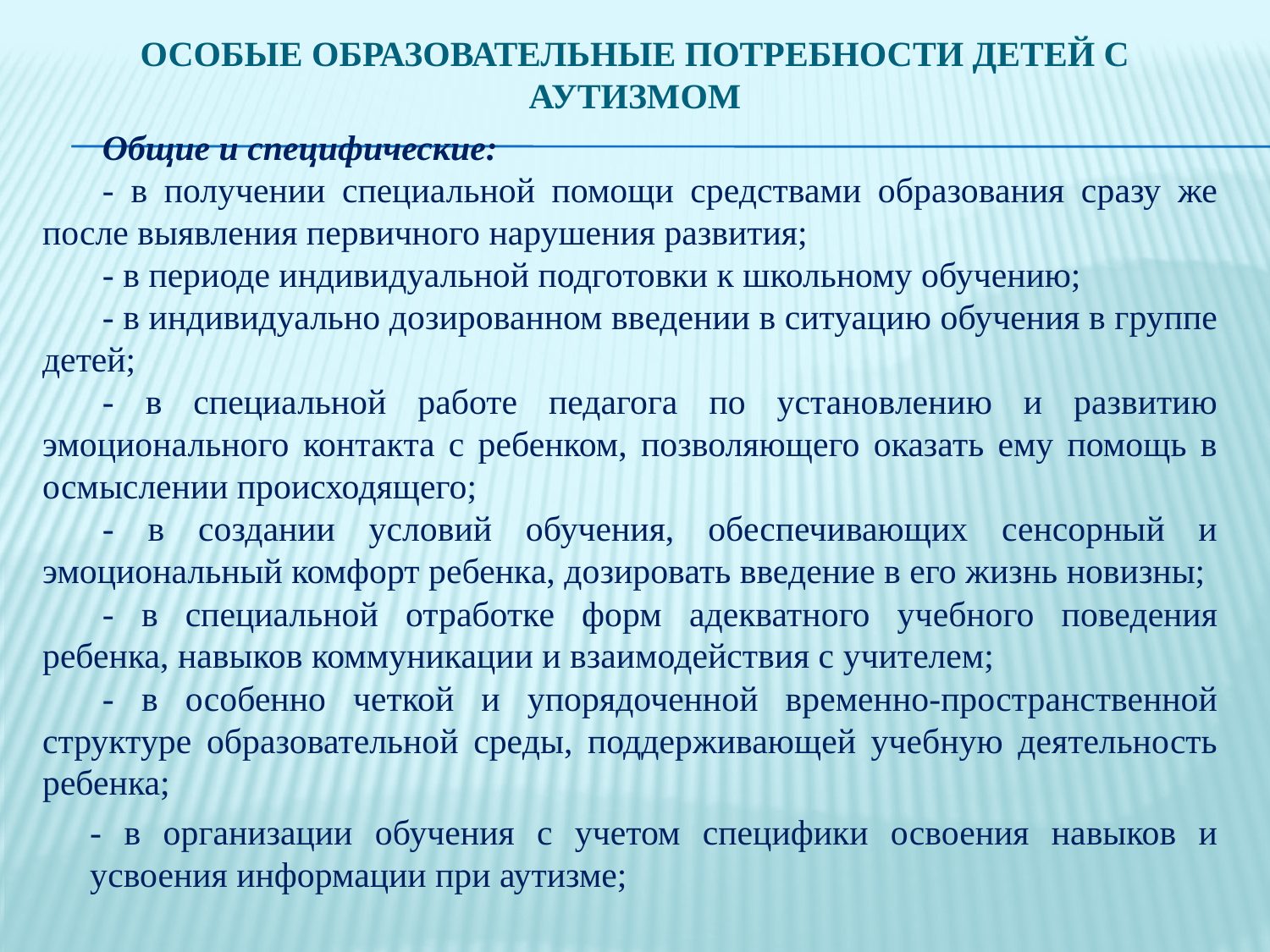

# Особые образовательные потребности детей с аутизмом
Общие и специфические:
- в получении специальной помощи средствами образования сразу же после выявления первичного нарушения развития;
- в периоде индивидуальной подготовки к школьному обучению;
- в индивидуально дозированном введении в ситуацию обучения в группе детей;
- в специальной работе педагога по установлению и развитию эмоционального контакта с ребенком, позволяющего оказать ему помощь в осмыслении происходящего;
- в создании условий обучения, обеспечивающих сенсорный и эмоциональный комфорт ребенка, дозировать введение в его жизнь новизны;
- в специальной отработке форм адекватного учебного поведения ребенка, навыков коммуникации и взаимодействия с учителем;
- в особенно четкой и упорядоченной временно-пространственной структуре образовательной среды, поддерживающей учебную деятельность ребенка;
	- в организации обучения с учетом специфики освоения навыков и усвоения информации при аутизме;